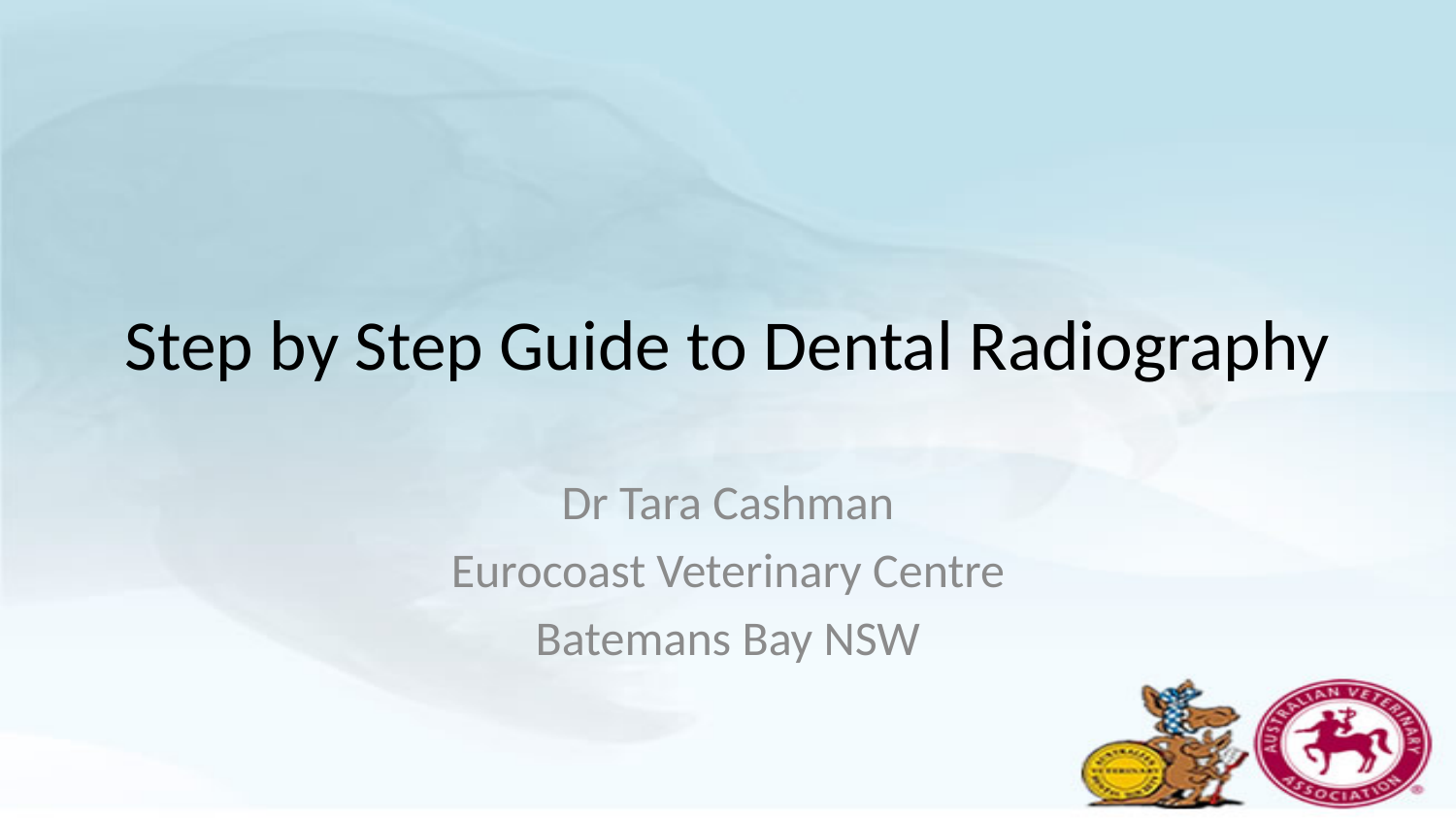

# Step by Step Guide to Dental Radiography
Dr Tara Cashman
Eurocoast Veterinary Centre
Batemans Bay NSW